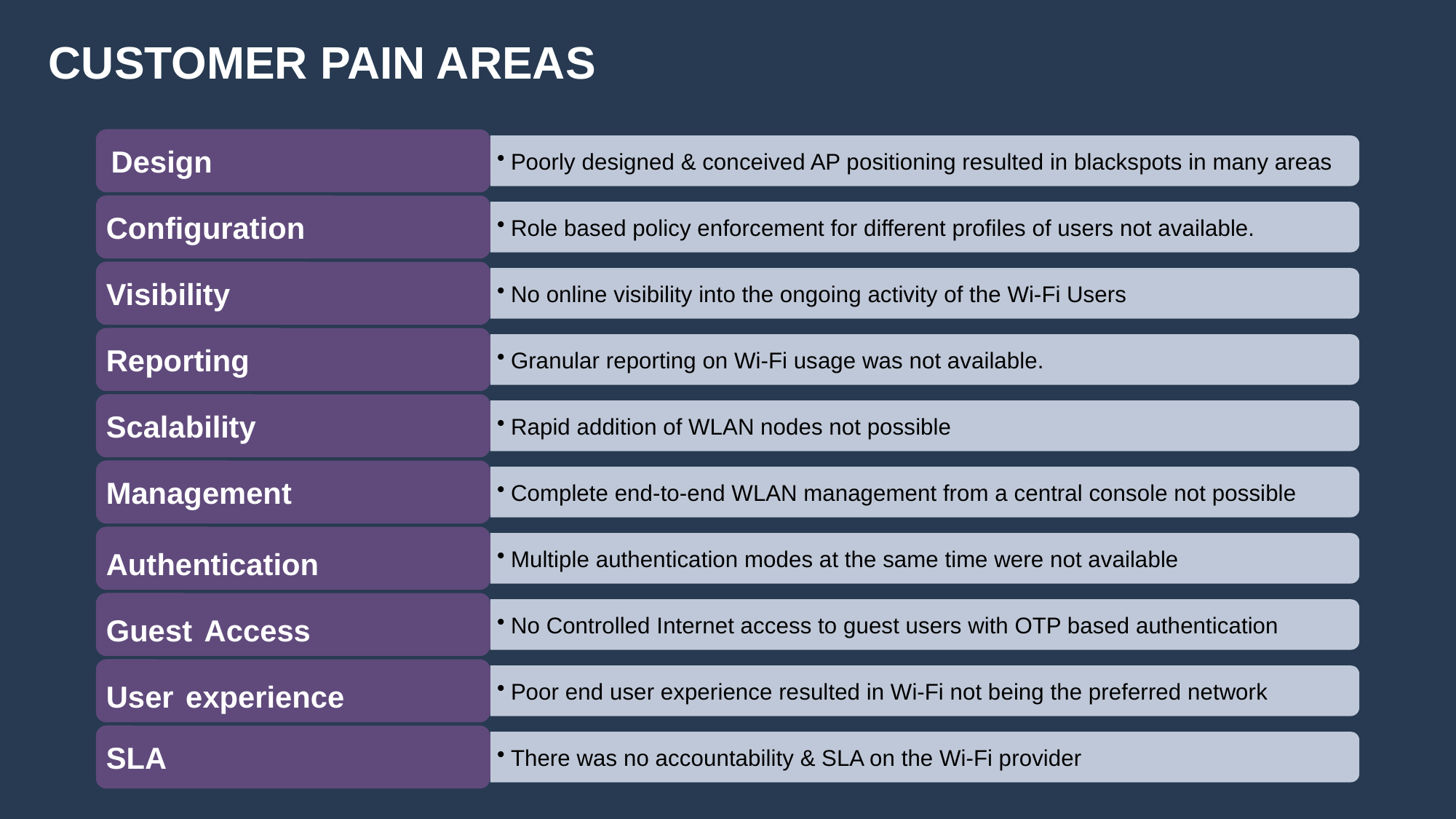

CUSTOMER PAIN AREAS
Poorly designed & conceived AP positioning resulted in blackspots in many areas
Design
Role based policy enforcement for different profiles of users not available.
Configuration
No online visibility into the ongoing activity of the Wi-Fi Users
Visibility
Granular reporting on Wi-Fi usage was not available.
Reporting
Rapid addition of WLAN nodes not possible
Scalability
Complete end-to-end WLAN management from a central console not possible
Management
Multiple authentication modes at the same time were not available
Authentication
No Controlled Internet access to guest users with OTP based authentication
Guest Access
Poor end user experience resulted in Wi-Fi not being the preferred network
User experience
There was no accountability & SLA on the Wi-Fi provider
SLA